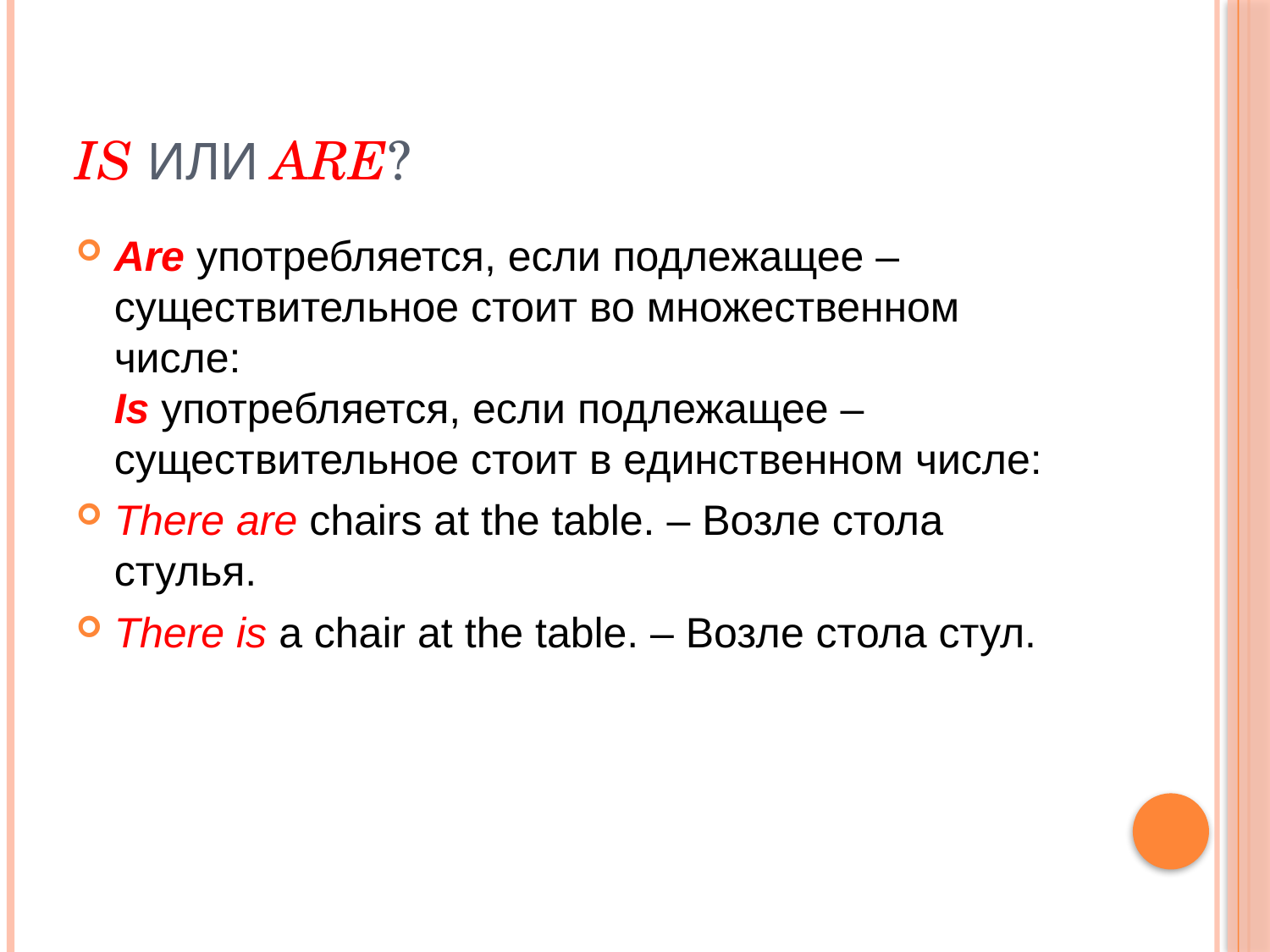

# Is или Are?
Are употребляется, если подлежащее – существительное стоит во множественном числе:
Is употребляется, если подлежащее – существительное стоит в единственном числе:
There are chairs at the table. – Возле стола стулья.
There is a chair at the table. – Возле стола стул.